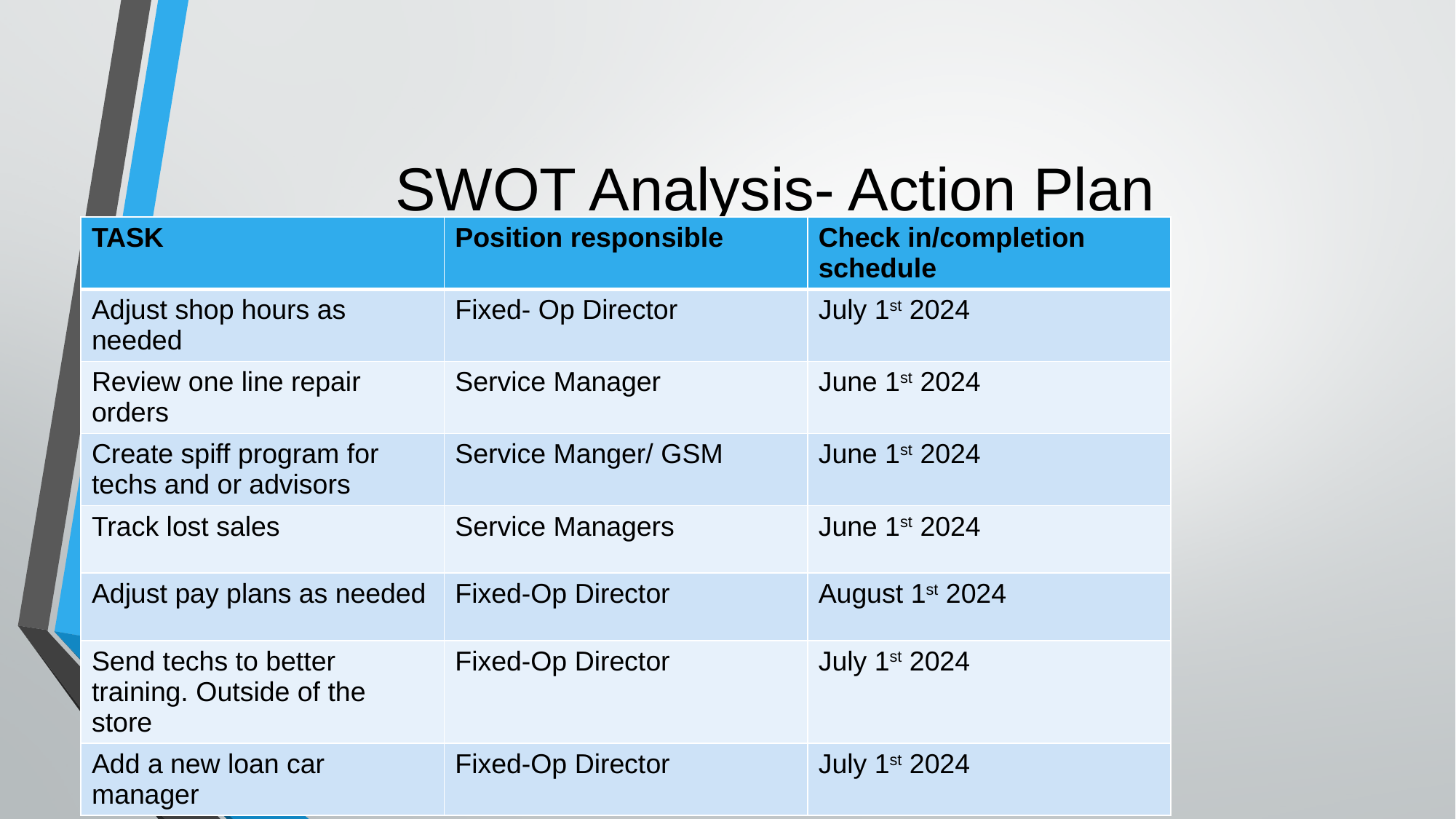

# SWOT Analysis- Action Plan
Action Plan

| TASK | Position responsible | Check in/completion schedule |
| --- | --- | --- |
| Adjust shop hours as needed | Fixed- Op Director | July 1st 2024 |
| Review one line repair orders | Service Manager | June 1st 2024 |
| Create spiff program for techs and or advisors | Service Manger/ GSM | June 1st 2024 |
| Track lost sales | Service Managers | June 1st 2024 |
| Adjust pay plans as needed | Fixed-Op Director | August 1st 2024 |
| Send techs to better training. Outside of the store | Fixed-Op Director | July 1st 2024 |
| Add a new loan car manager | Fixed-Op Director | July 1st 2024 |